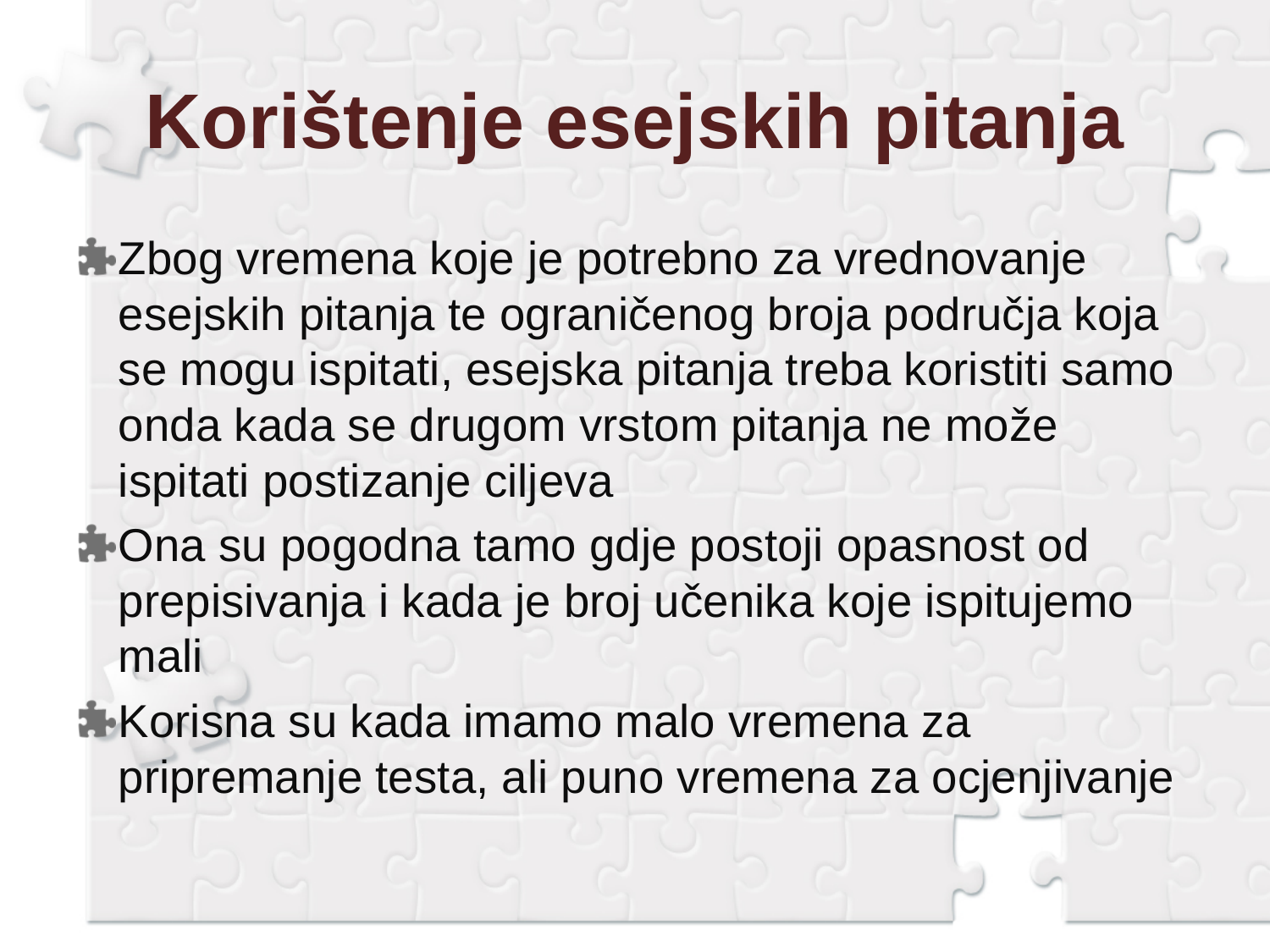

# Korištenje esejskih pitanja
Zbog vremena koje je potrebno za vrednovanje esejskih pitanja te ograničenog broja područja koja se mogu ispitati, esejska pitanja treba koristiti samo onda kada se drugom vrstom pitanja ne može ispitati postizanje ciljeva
Ona su pogodna tamo gdje postoji opasnost od prepisivanja i kada je broj učenika koje ispitujemo mali
Korisna su kada imamo malo vremena za pripremanje testa, ali puno vremena za ocjenjivanje